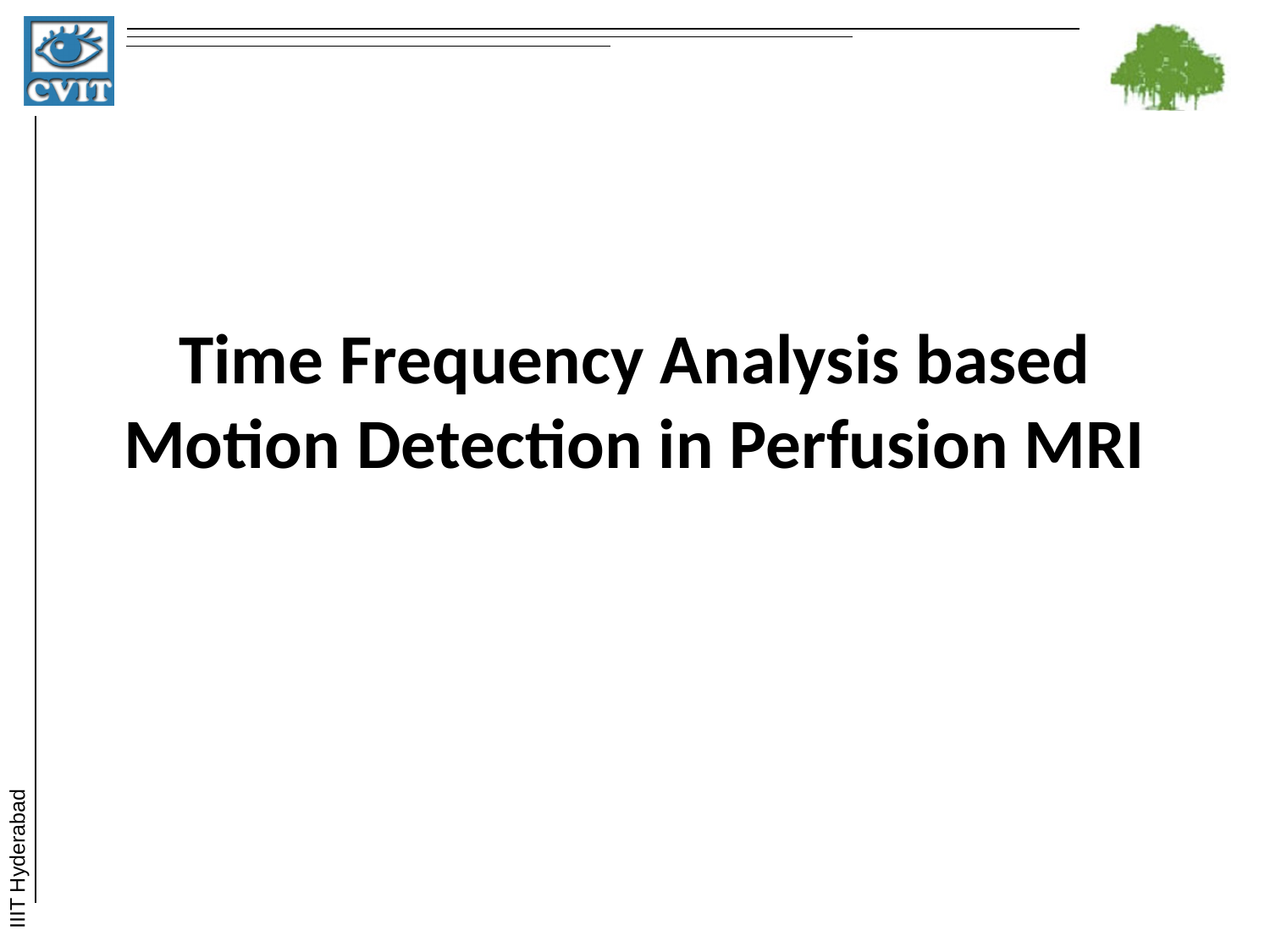

# Time Frequency Analysis based Motion Detection in Perfusion MRI